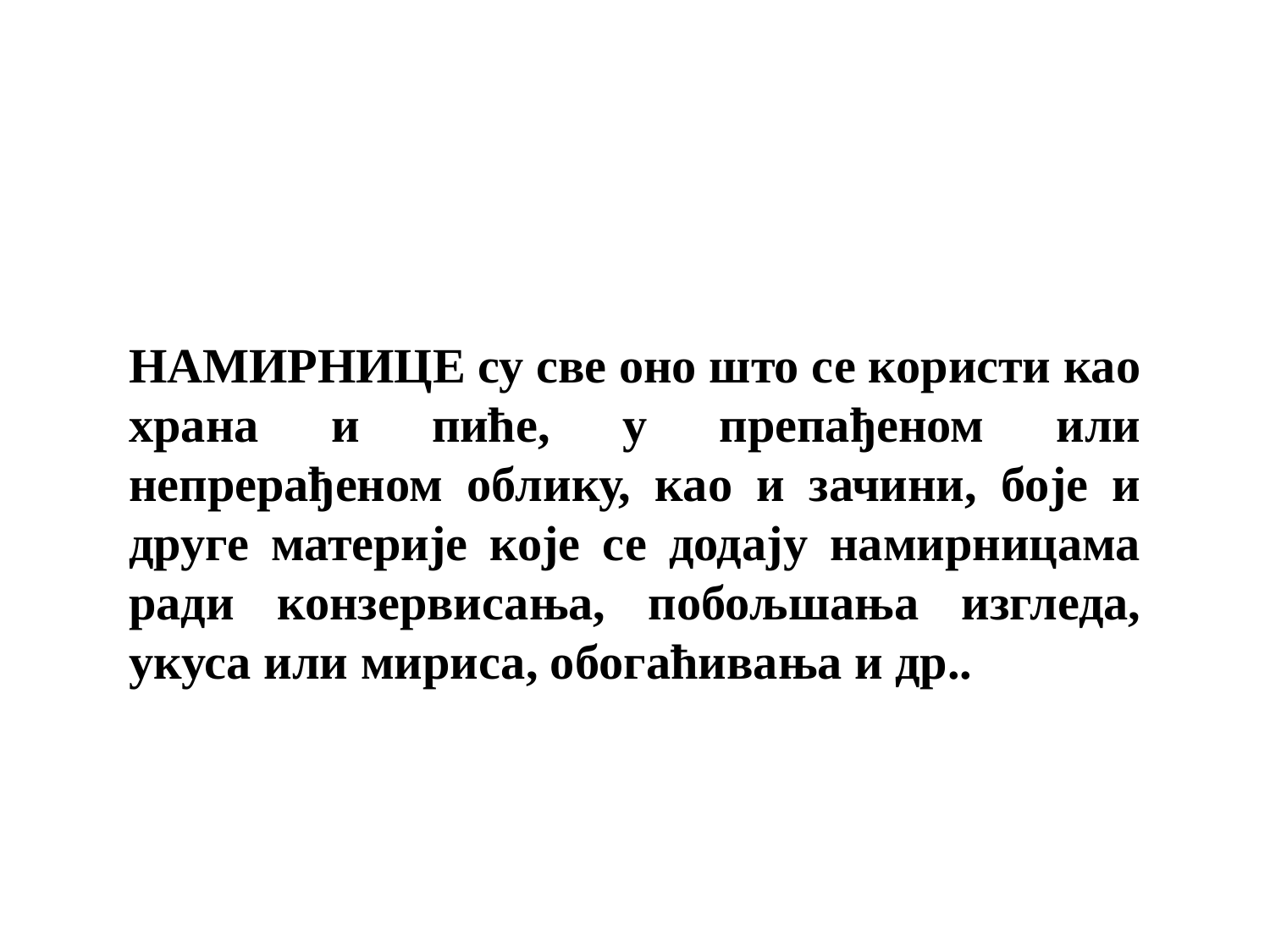

НАМИРНИЦЕ су све оно што се користи као храна и пиће, у препађеном или непрерађеном облику, као и зачини, боје и друге материје које се додају намирницама ради конзервисања, побољшања изгледа, укуса или мириса, обогаћивања и др..